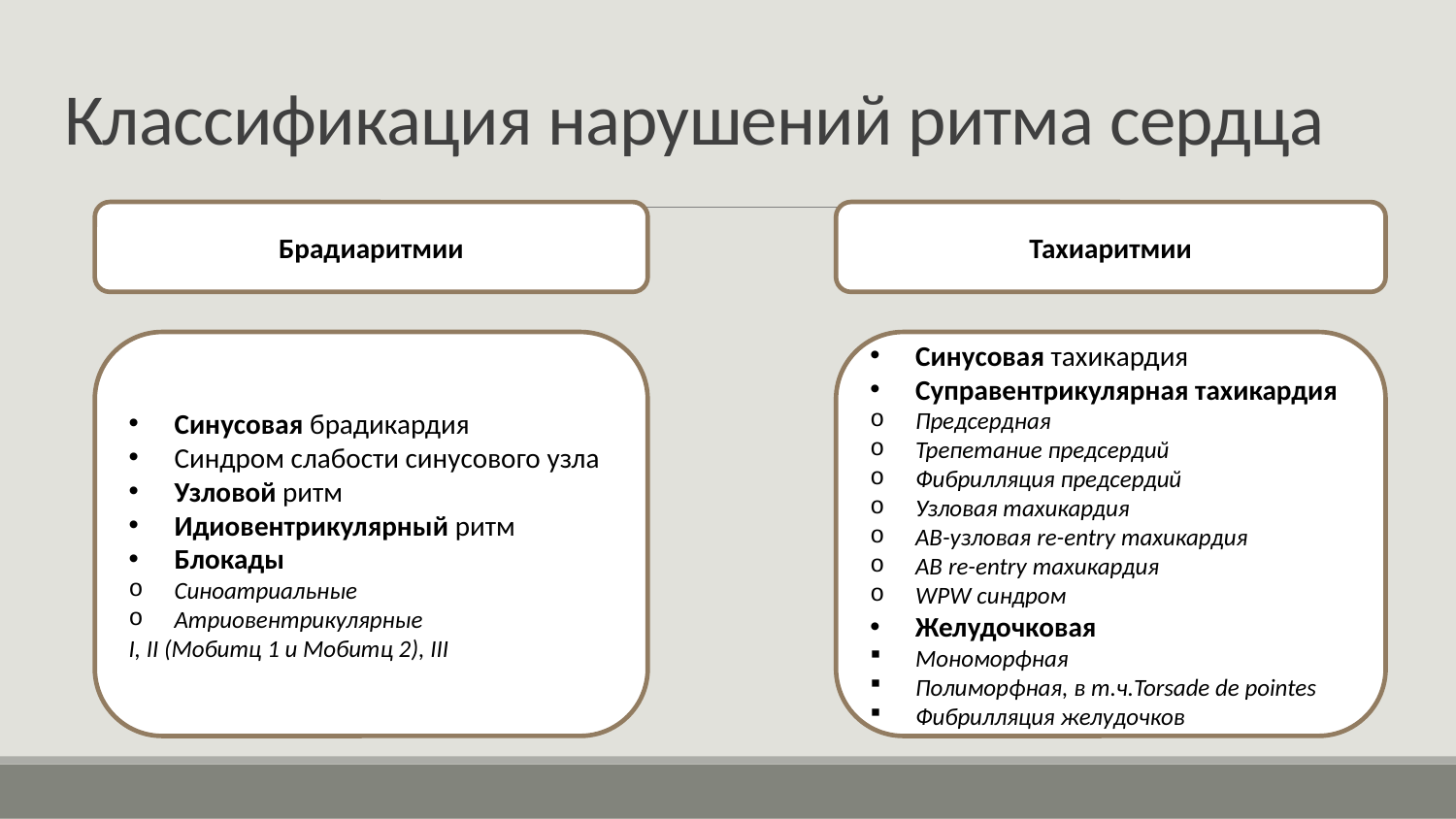

# Классификация нарушений ритма сердца
Брадиаритмии
Тахиаритмии
Синусовая брадикардия
Синдром слабости синусового узла
Узловой ритм
Идиовентрикулярный ритм
Блокады
Синоатриальные
Атриовентрикулярные
I, II (Мобитц 1 и Мобитц 2), III
Синусовая тахикардия
Суправентрикулярная тахикардия
Предсердная
Трепетание предсердий
Фибрилляция предсердий
Узловая тахикардия
АВ-узловая re-entry тахикардия
АВ re-entry тахикардия
WPW синдром
Желудочковая
Мономорфная
Полиморфная, в т.ч.Torsade de pointes
Фибрилляция желудочков